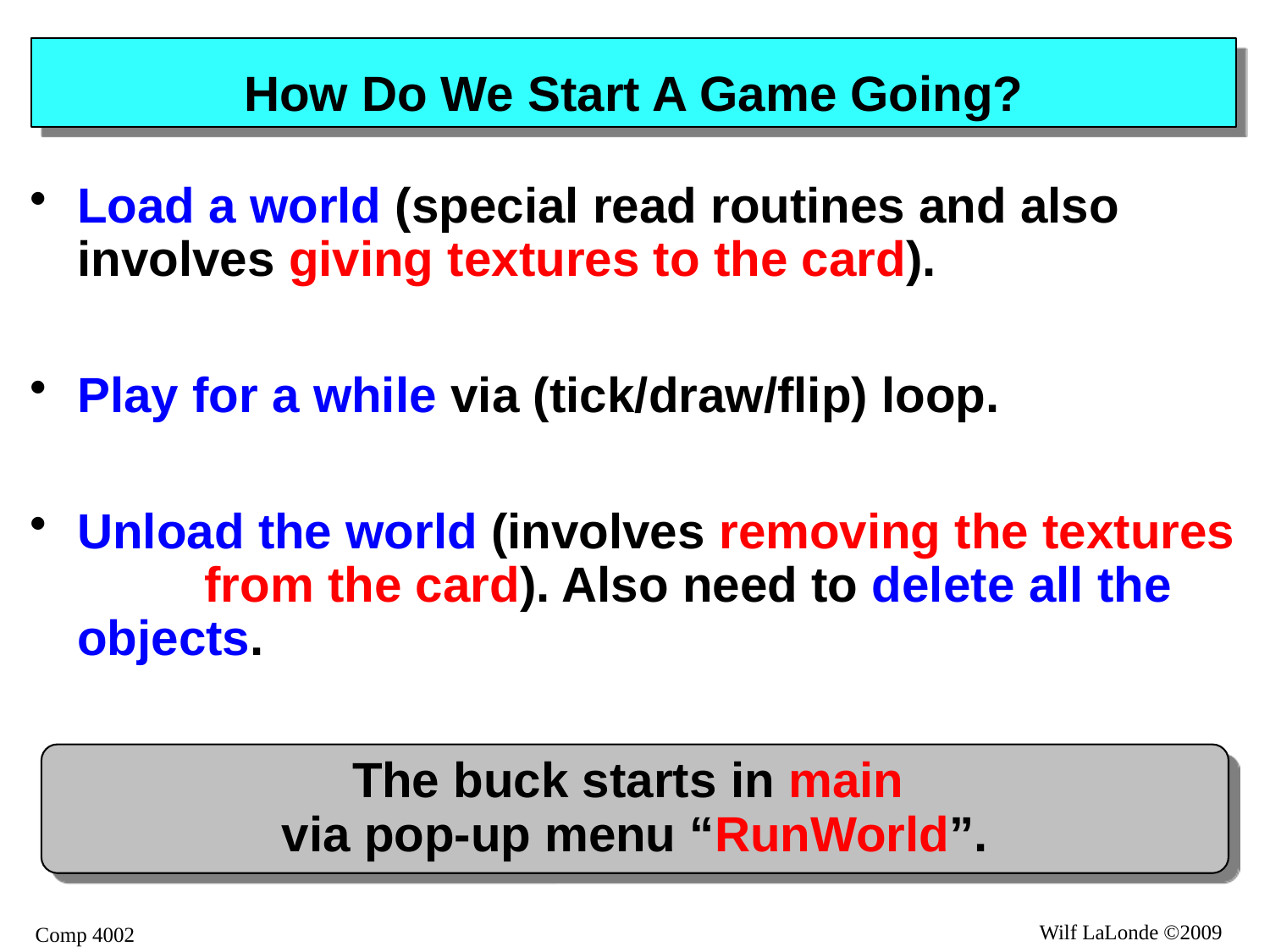

# How Do We Start A Game Going?
Load a world (special read routines and also 	involves giving textures to the card).

Play for a while via (tick/draw/flip) loop.

Unload the world (involves removing the textures 	from the card). Also need to delete all the 	objects.

The buck starts in main
via pop-up menu “RunWorld”.